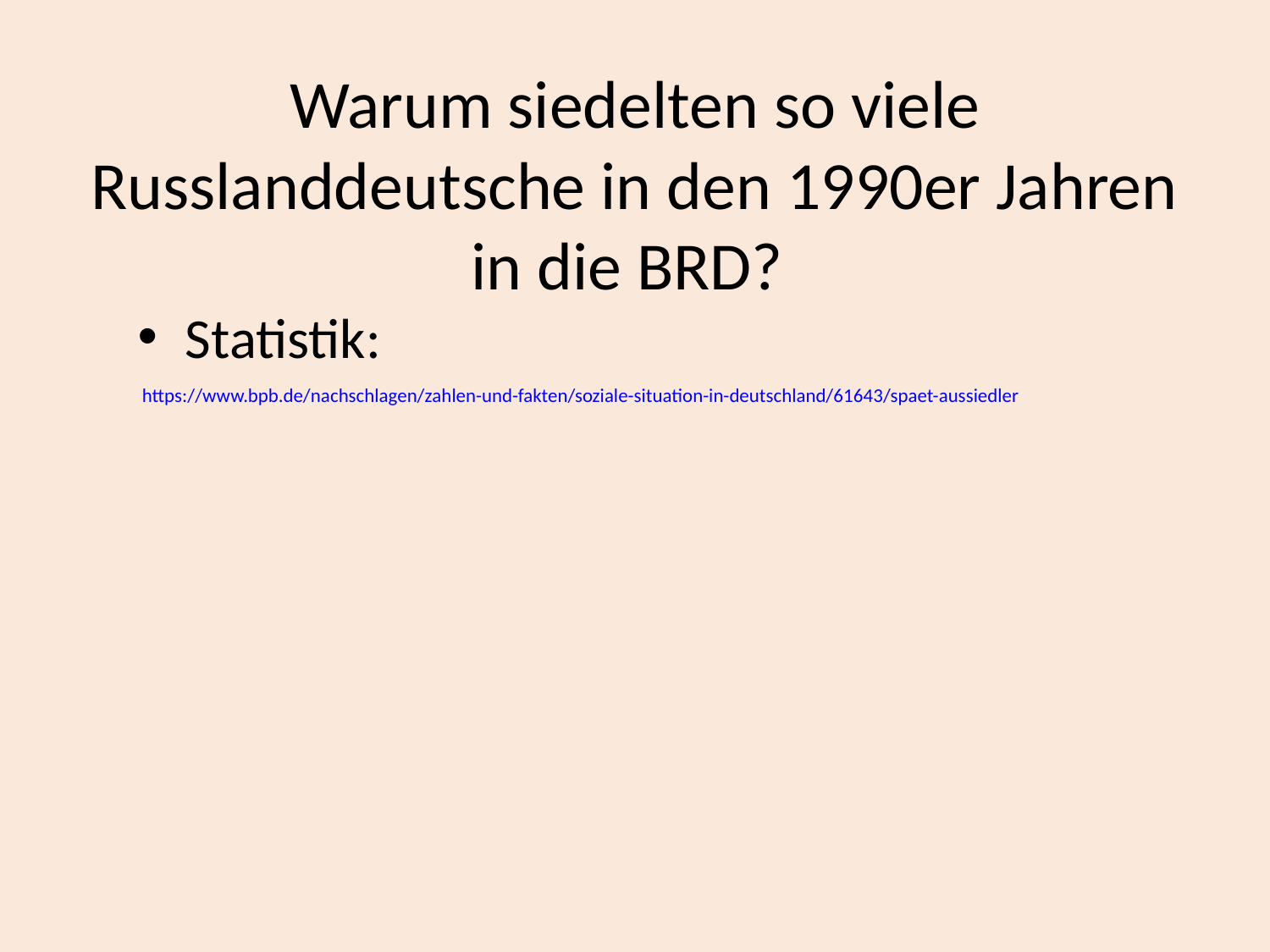

# Warum siedelten so viele Russlanddeutsche in den 1990er Jahren in die BRD?
Statistik:
https://www.bpb.de/nachschlagen/zahlen-und-fakten/soziale-situation-in-deutschland/61643/spaet-aussiedler